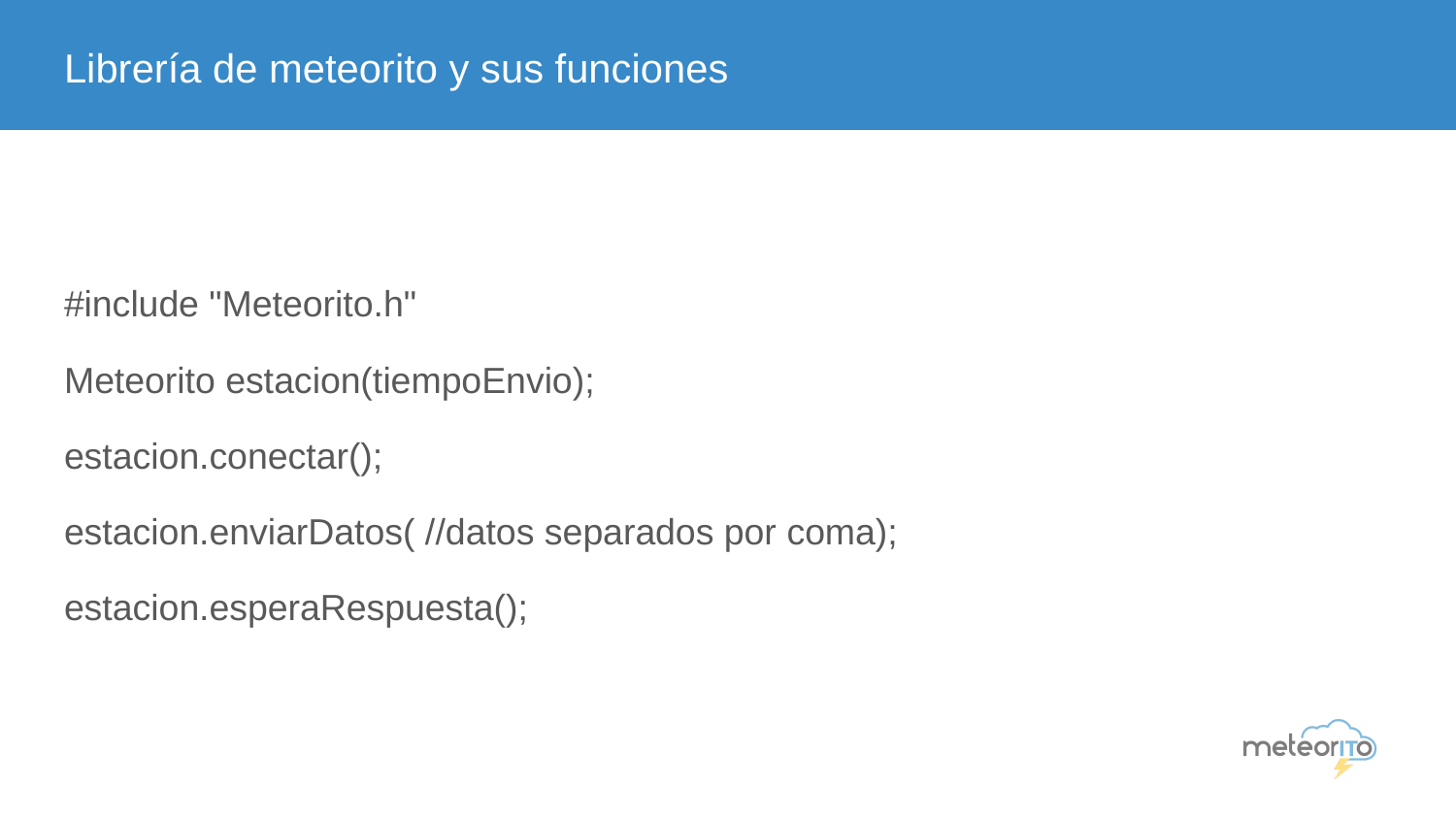

# Librería de meteorito y sus funciones
#include "Meteorito.h"
Meteorito estacion(tiempoEnvio);
estacion.conectar();
estacion.enviarDatos( //datos separados por coma);
estacion.esperaRespuesta();